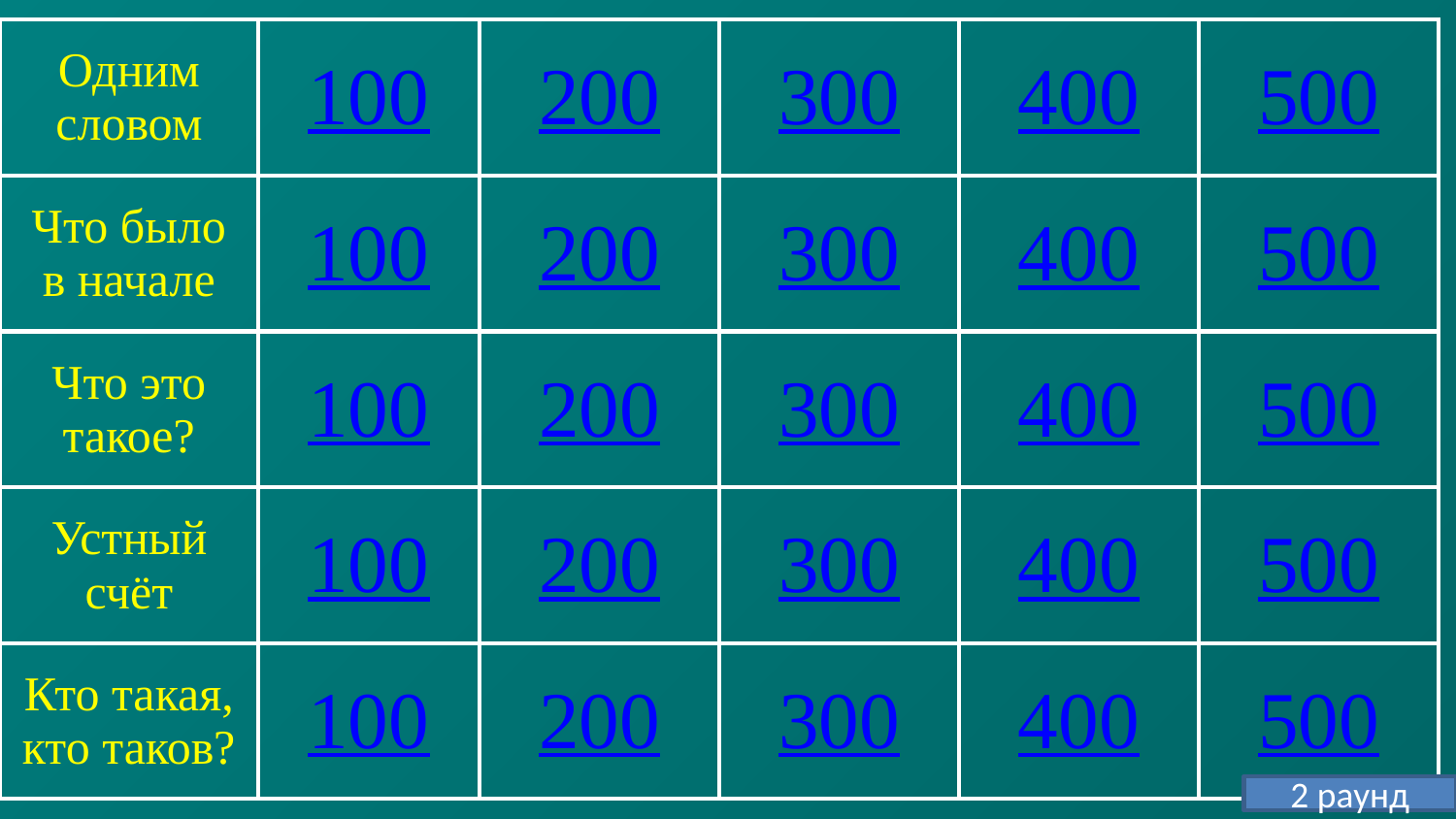

| Одним словом | 100 | 200 | 300 | 400 | 500 |
| --- | --- | --- | --- | --- | --- |
| Что было в начале | 100 | 200 | 300 | 400 | 500 |
| Что это такое? | 100 | 200 | 300 | 400 | 500 |
| Устный счёт | 100 | 200 | 300 | 400 | 500 |
| Кто такая, кто таков? | 100 | 200 | 300 | 400 | 500 |
2 раунд